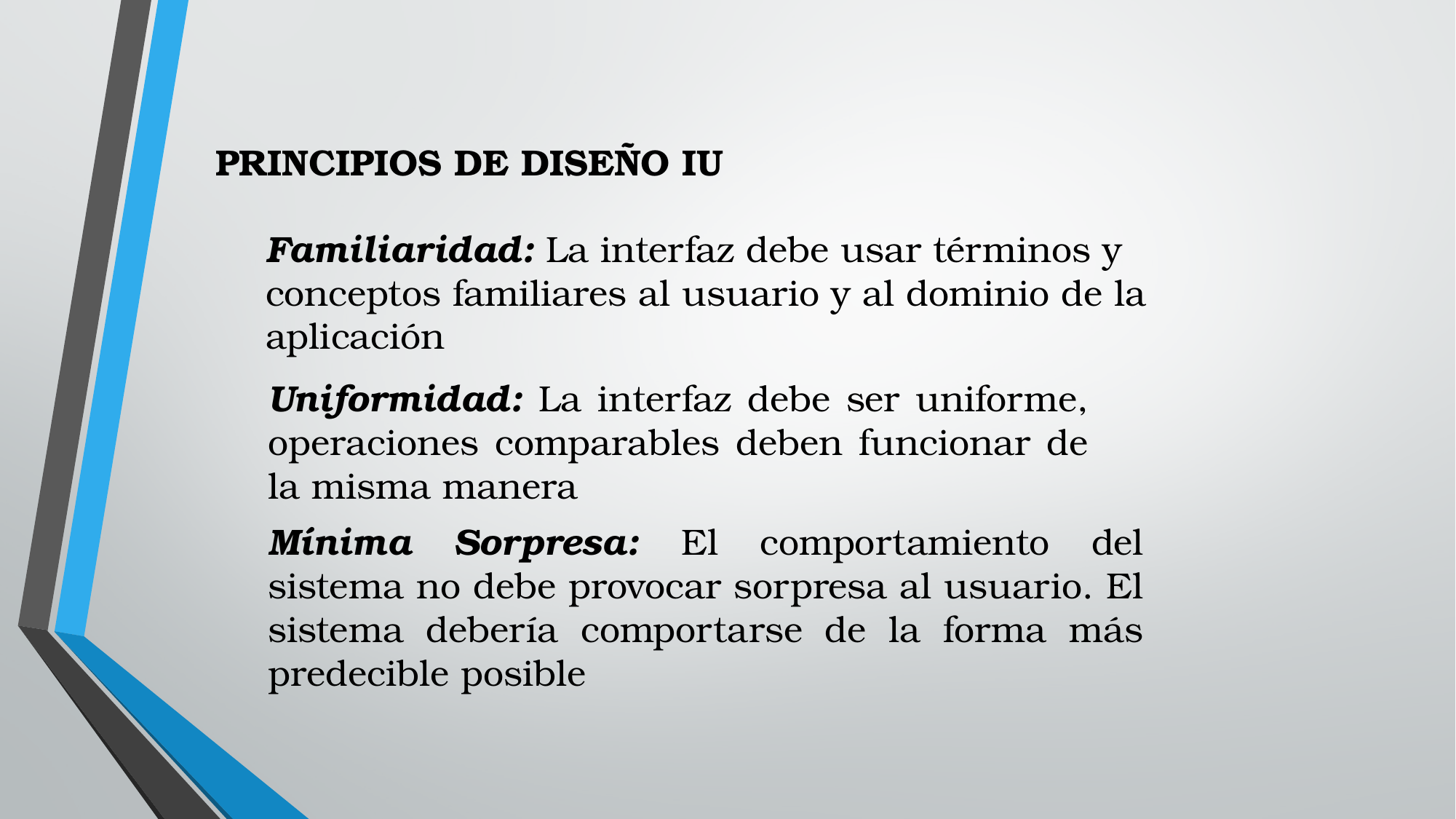

PRINCIPIOS DE DISEÑO IU
Familiaridad: La interfaz debe usar términos y
conceptos familiares al usuario y al dominio de la aplicación
Uniformidad: La interfaz debe ser uniforme, operaciones comparables deben funcionar de la misma manera
Mínima Sorpresa: El comportamiento del sistema no debe provocar sorpresa al usuario. El sistema debería comportarse de la forma más predecible posible